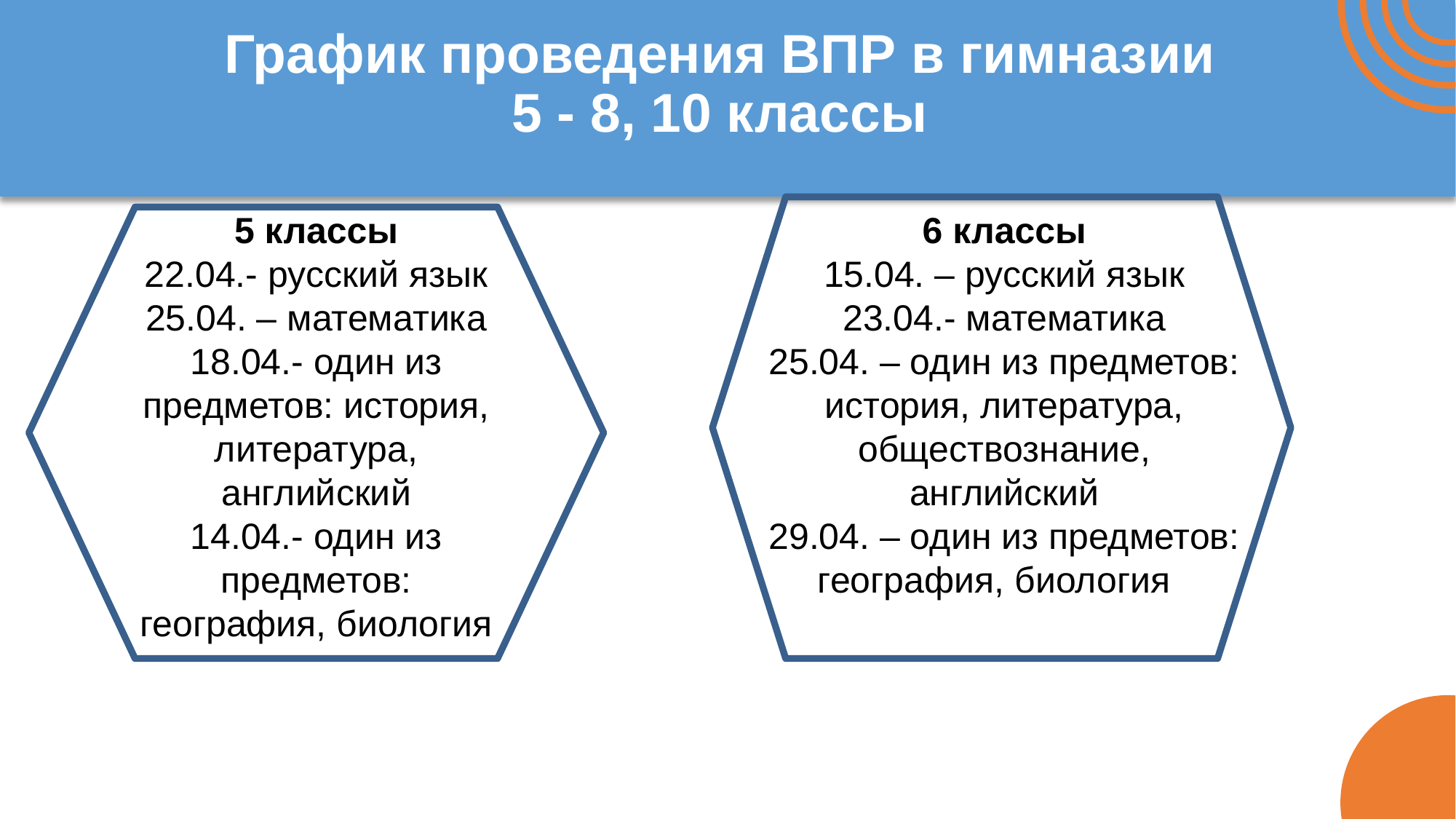

# График проведения ВПР в гимназии 5 - 8, 10 классы

5 классы
22.04.- русский язык
25.04. – математика
18.04.- один из предметов: история, литература,
английский
14.04.- один из предметов: география, биология

6 классы
15.04. – русский язык
23.04.- математика
25.04. – один из предметов: история, литература, обществознание, английский
29.04. – один из предметов:
география, биология